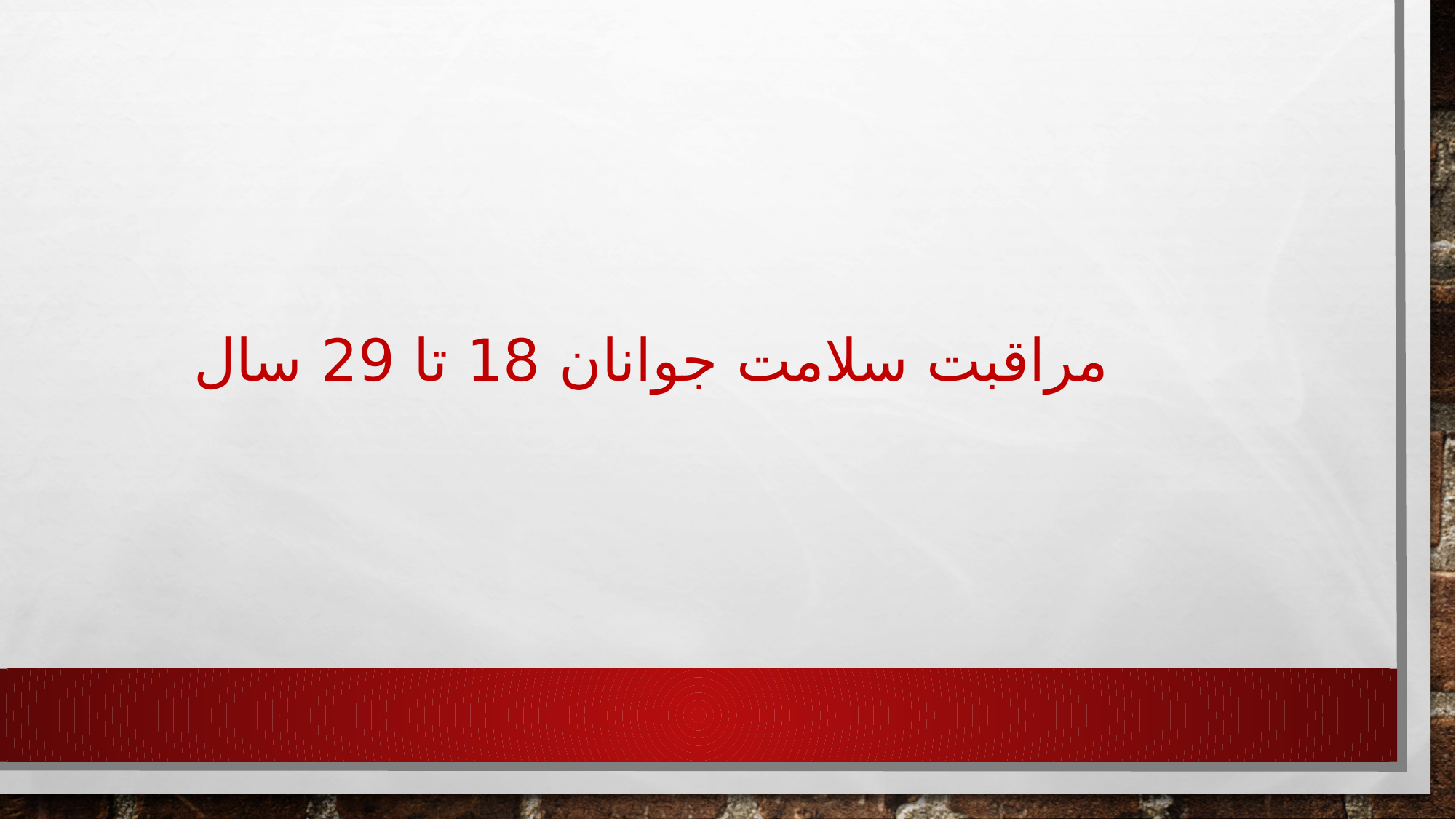

# مراقبت سلامت جوانان 18 تا 29 سال